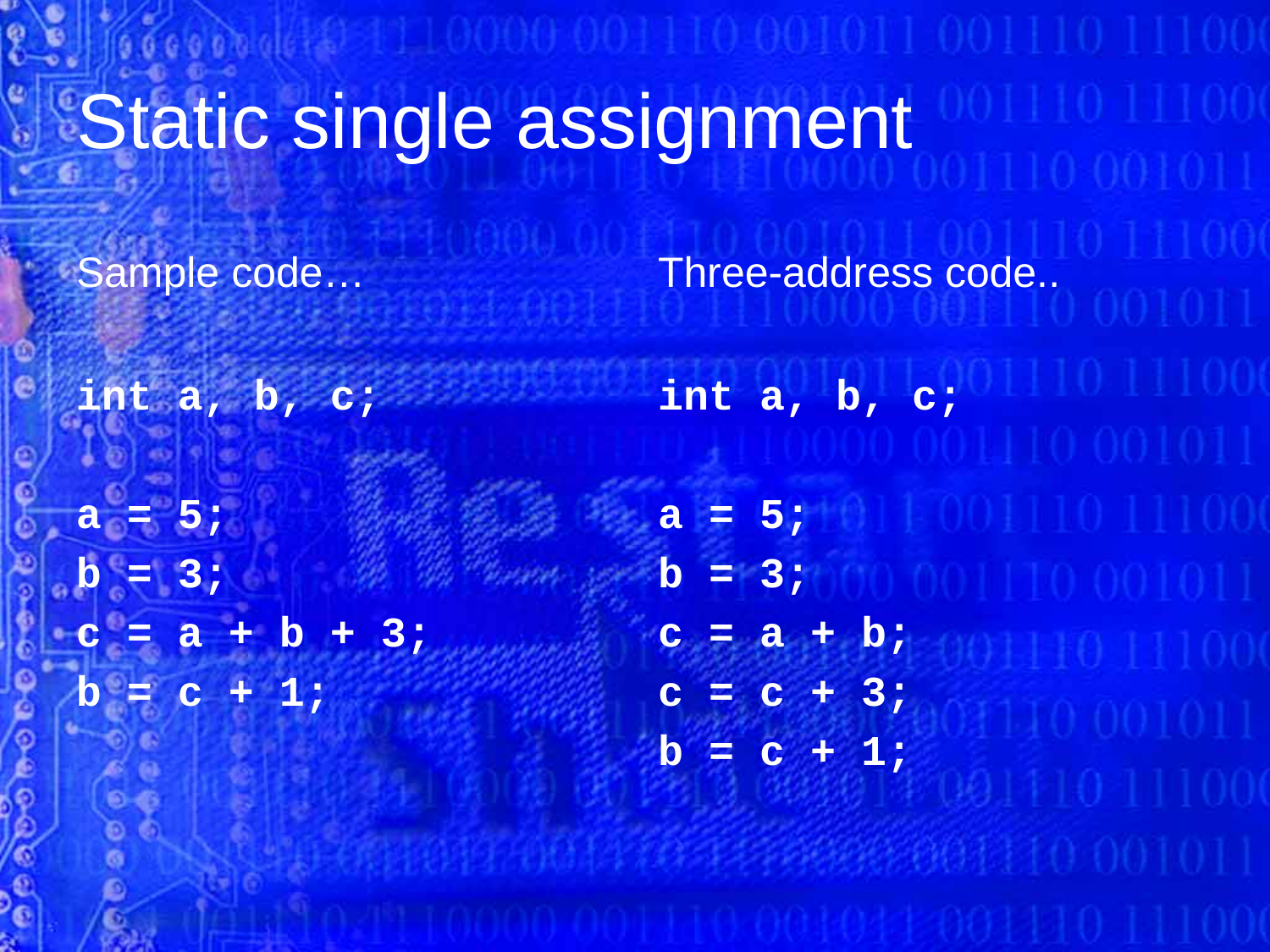

# Static single assignment
Sample code…
Three-address code..

int a, b, c;

a = 5;
b = 3;
c = a + b;
c = c + 3;
b = c + 1;

int a, b, c;

a = 5;
b = 3;
c = a + b + 3;
b = c + 1;